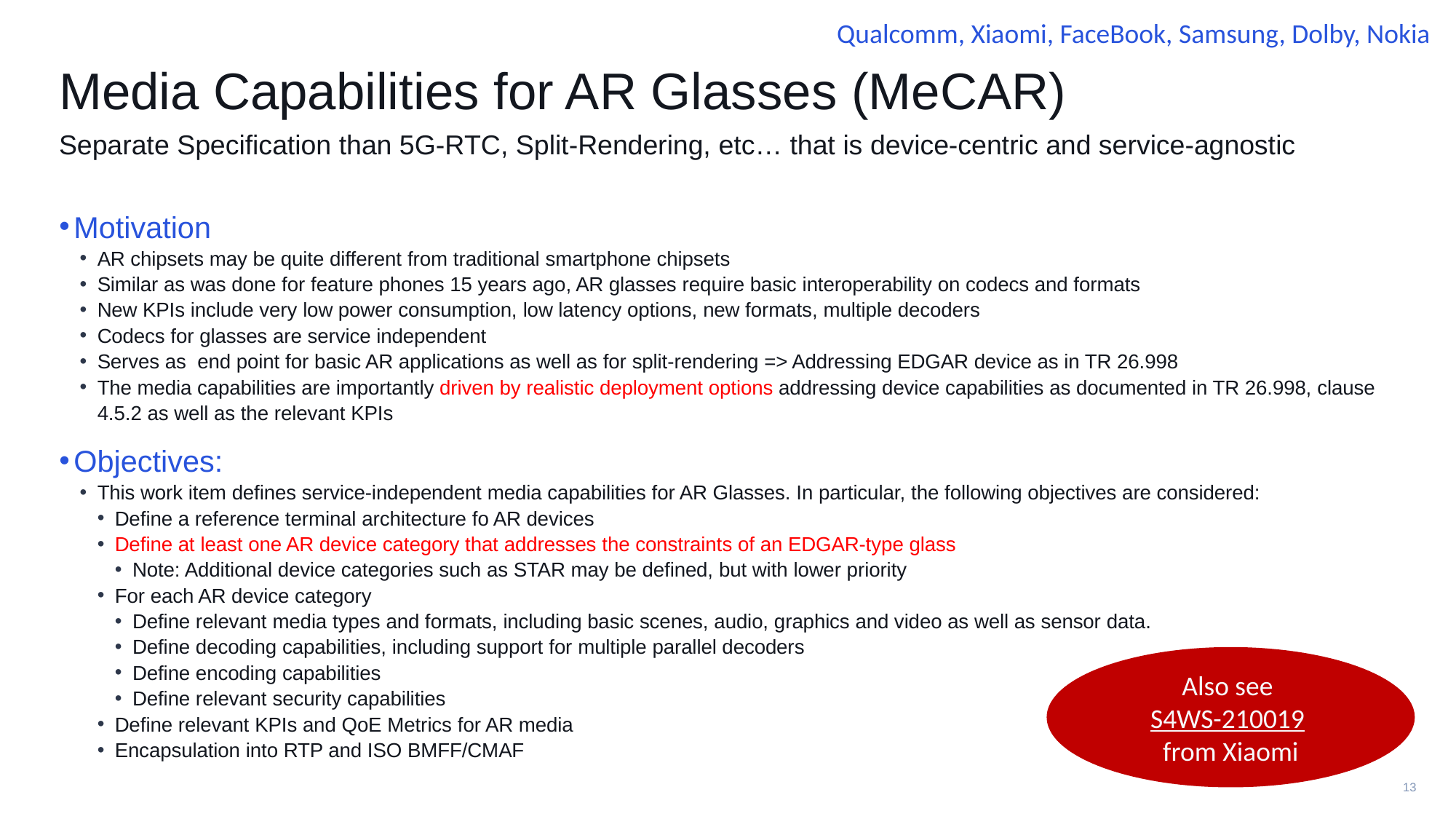

Qualcomm, Xiaomi, FaceBook, Samsung, Dolby, Nokia
# Media Capabilities for AR Glasses (MeCAR)
Separate Specification than 5G-RTC, Split-Rendering, etc… that is device-centric and service-agnostic
Motivation
AR chipsets may be quite different from traditional smartphone chipsets
Similar as was done for feature phones 15 years ago, AR glasses require basic interoperability on codecs and formats
New KPIs include very low power consumption, low latency options, new formats, multiple decoders
Codecs for glasses are service independent
Serves as  end point for basic AR applications as well as for split-rendering => Addressing EDGAR device as in TR 26.998
The media capabilities are importantly driven by realistic deployment options addressing device capabilities as documented in TR 26.998, clause 4.5.2 as well as the relevant KPIs
Objectives:
This work item defines service-independent media capabilities for AR Glasses. In particular, the following objectives are considered:
Define a reference terminal architecture fo AR devices
Define at least one AR device category that addresses the constraints of an EDGAR-type glass
Note: Additional device categories such as STAR may be defined, but with lower priority
For each AR device category
Define relevant media types and formats, including basic scenes, audio, graphics and video as well as sensor data.
Define decoding capabilities, including support for multiple parallel decoders
Define encoding capabilities
Define relevant security capabilities
Define relevant KPIs and QoE Metrics for AR media
Encapsulation into RTP and ISO BMFF/CMAF

Also see
S4WS-210019
from Xiaomi